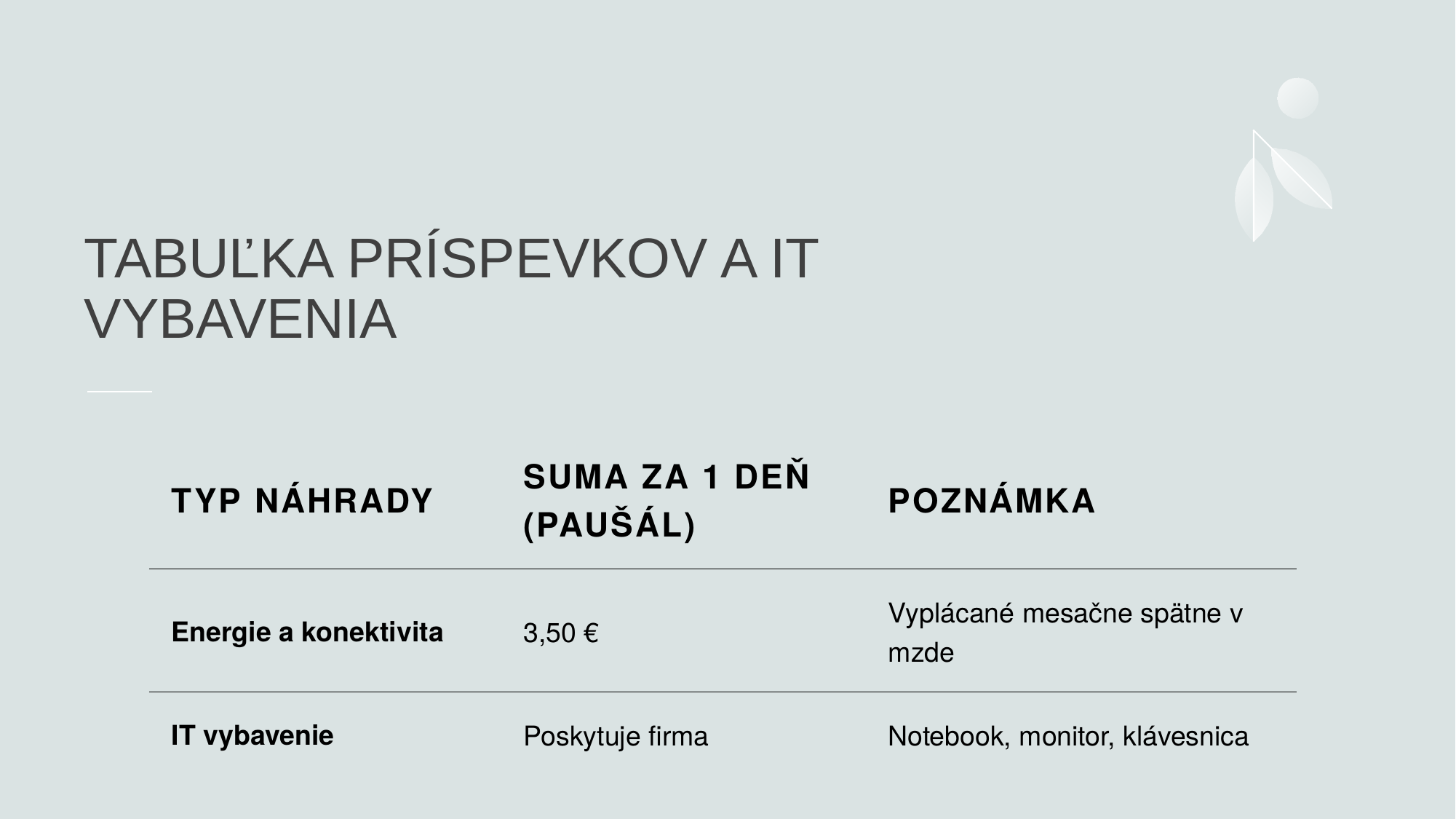

# Tabuľka príspevkov a IT vybavenia
| Typ náhrady | Suma za 1 deň (paušál) | Poznámka |
| --- | --- | --- |
| Energie a konektivita | 3,50 € | Vyplácané mesačne spätne v mzde |
| IT vybavenie | Poskytuje firma | Notebook, monitor, klávesnica |